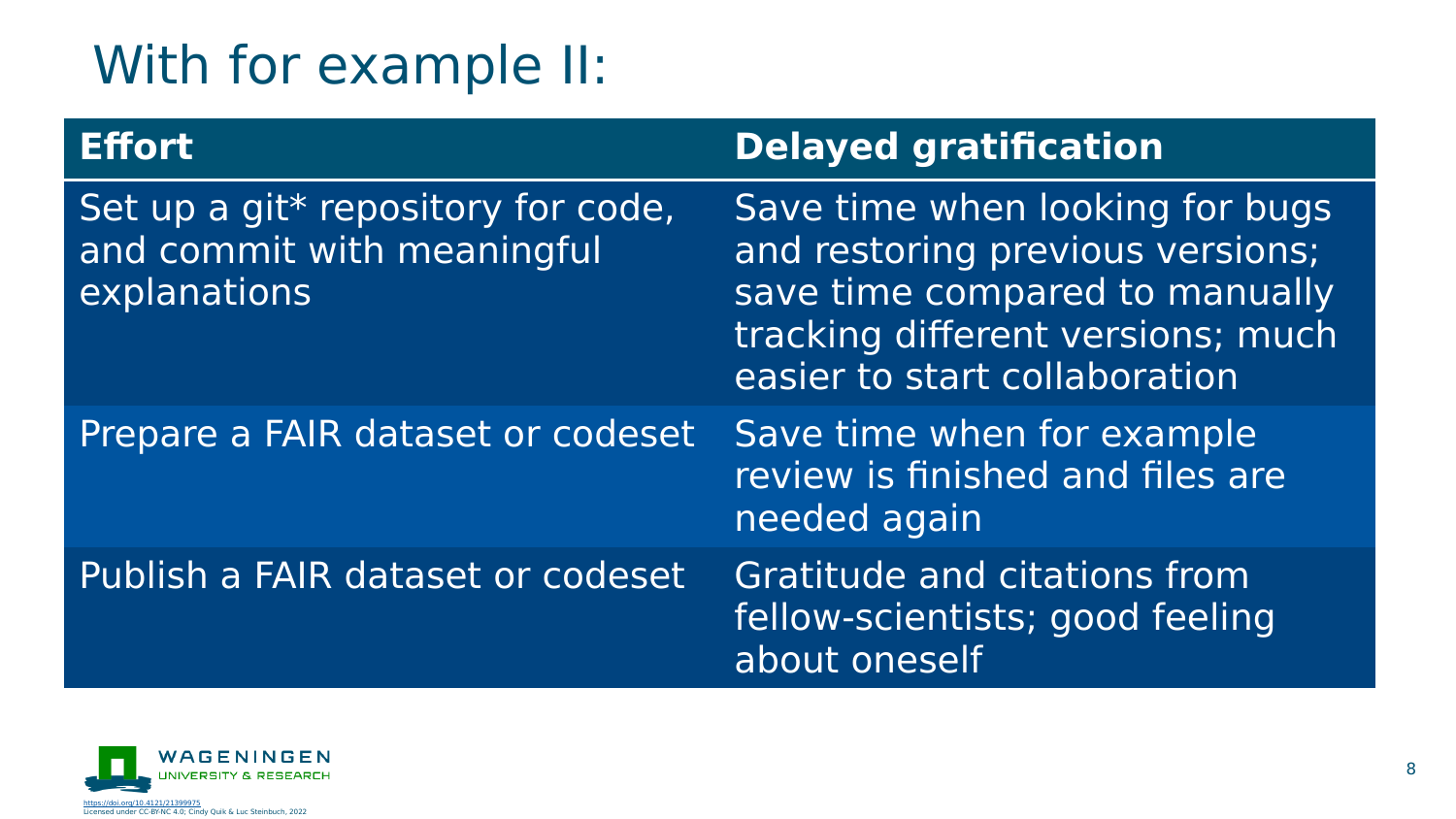

# With for example II:
| Effort | Delayed gratification |
| --- | --- |
| Set up a git\* repository for code, and commit with meaningful explanations | Save time when looking for bugs and restoring previous versions; save time compared to manually tracking different versions; much easier to start collaboration |
| Prepare a FAIR dataset or codeset | Save time when for example review is finished and files are needed again |
| Publish a FAIR dataset or codeset | Gratitude and citations from fellow-scientists; good feeling about oneself |
8